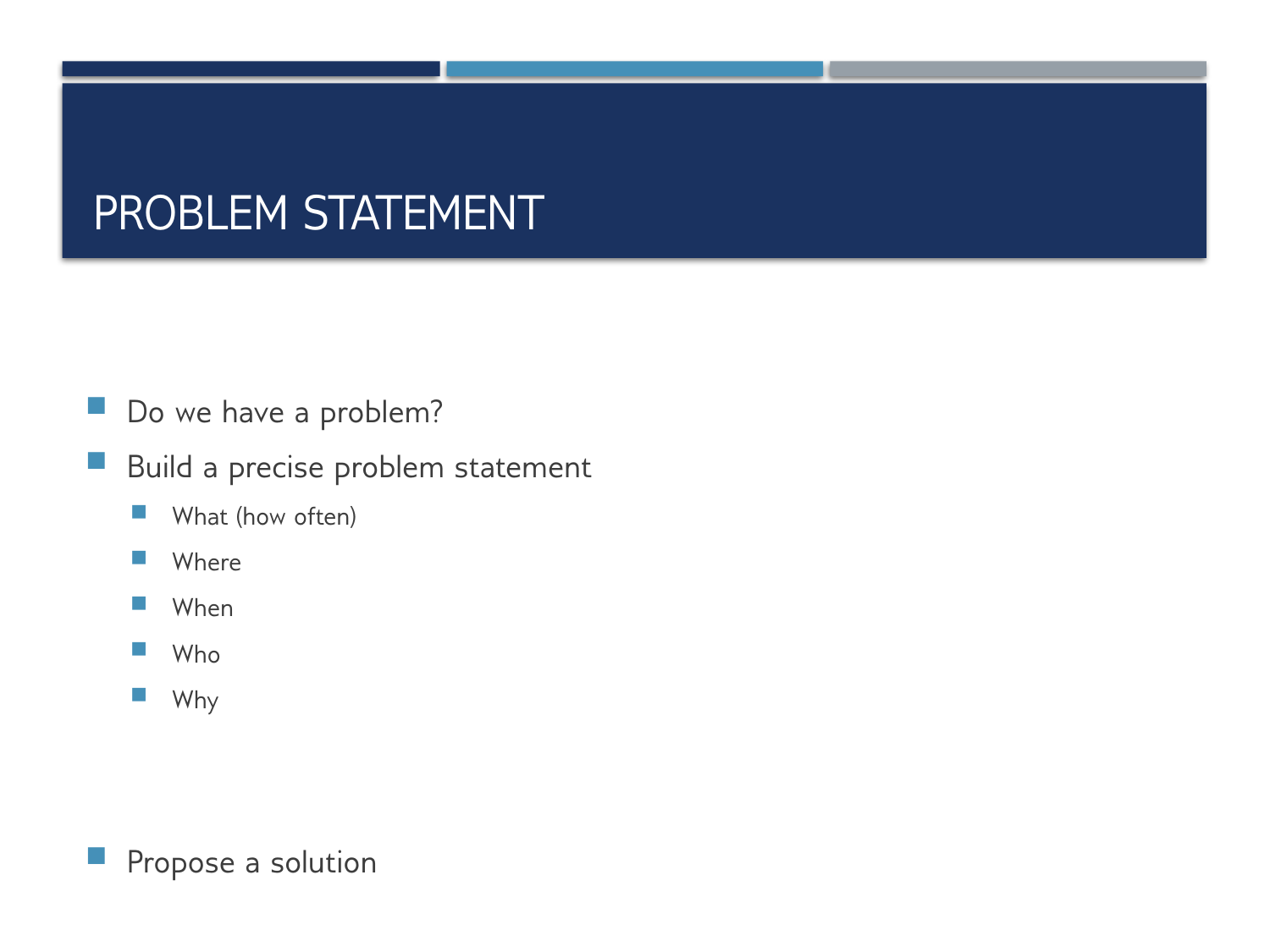

# Problem Statement
Do we have a problem?
Build a precise problem statement
What (how often)
Where
When
Who
Why

Propose a solution